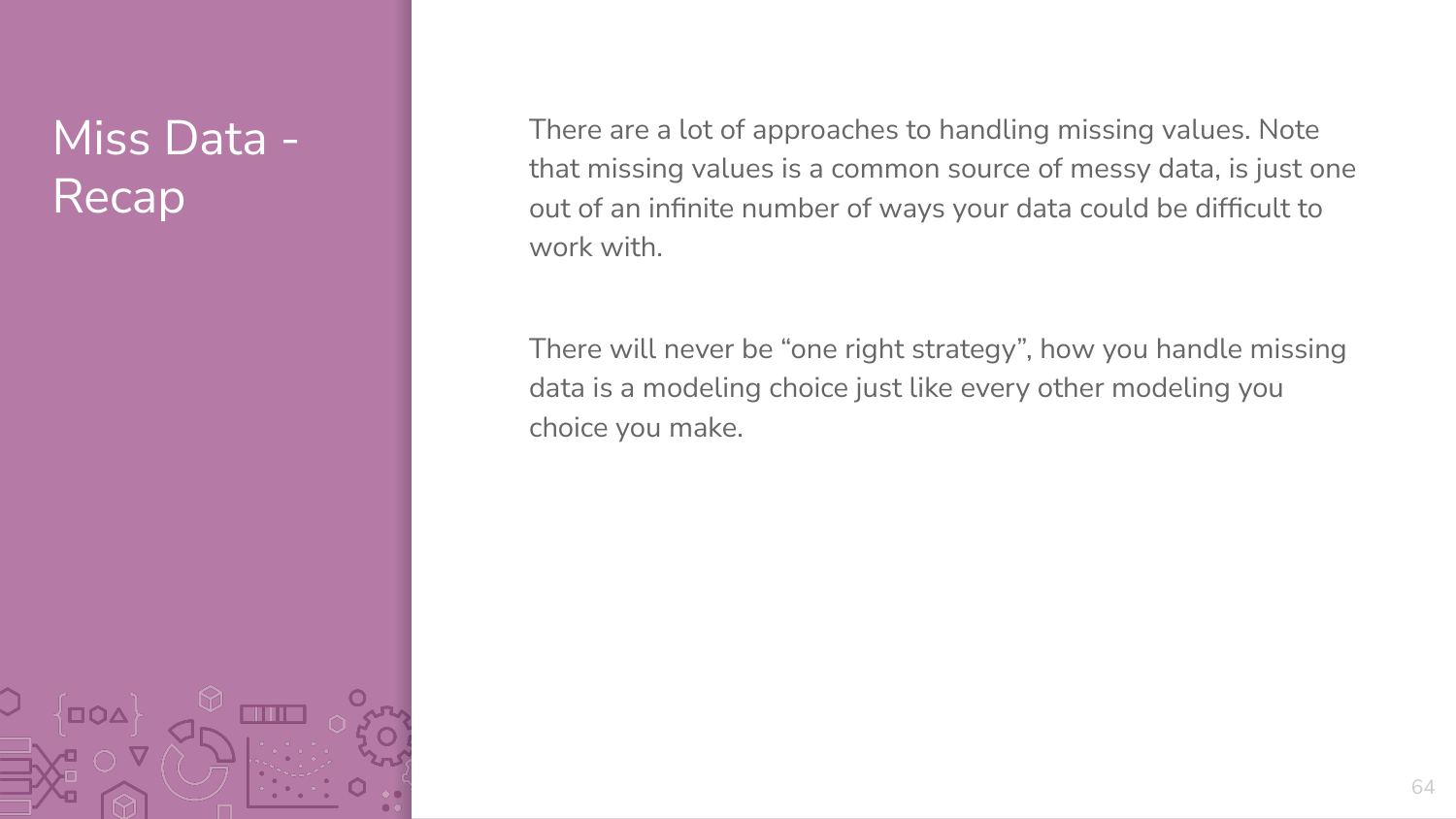

# Miss Data - Recap
There are a lot of approaches to handling missing values. Note that missing values is a common source of messy data, is just one out of an infinite number of ways your data could be difficult to work with.

There will never be “one right strategy”, how you handle missing data is a modeling choice just like every other modeling you choice you make.
64